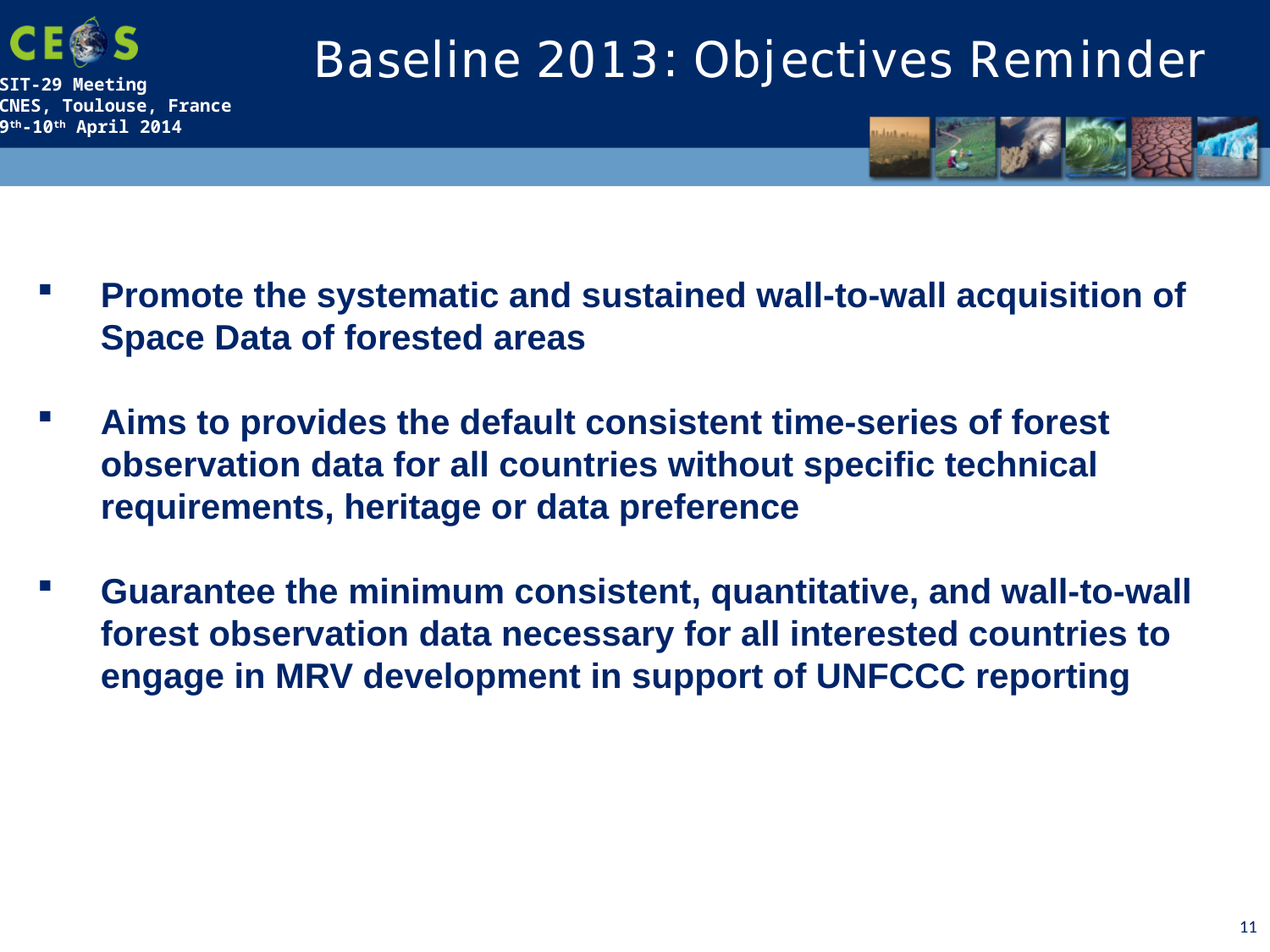

Baseline 2013: Objectives Reminder
Promote the systematic and sustained wall-to-wall acquisition of Space Data of forested areas

Aims to provides the default consistent time-series of forest observation data for all countries without specific technical requirements, heritage or data preference

Guarantee the minimum consistent, quantitative, and wall-to-wall forest observation data necessary for all interested countries to engage in MRV development in support of UNFCCC reporting
11